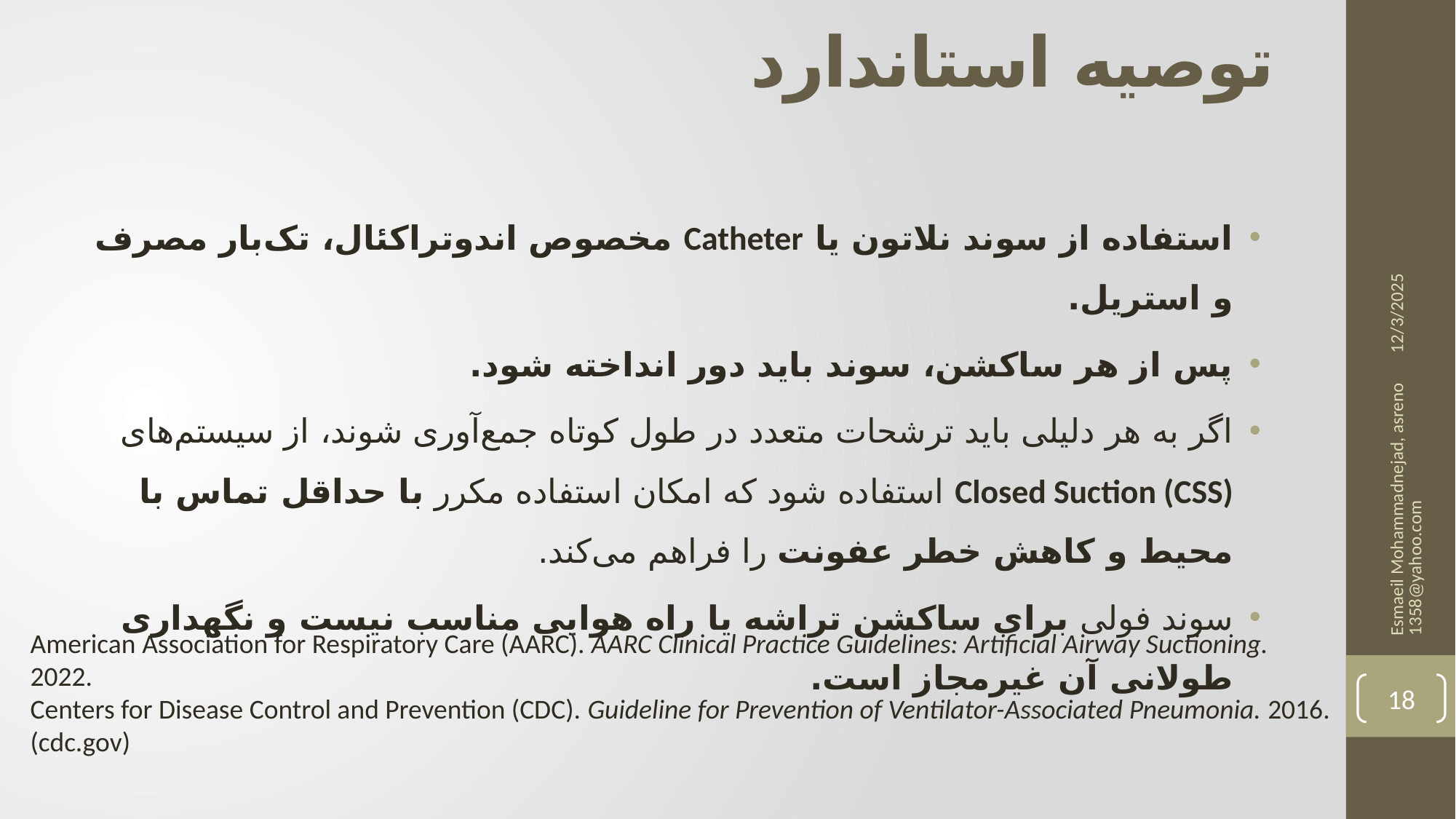

# توصیه استاندارد
12/3/2025
استفاده از سوند نلاتون یا Catheter مخصوص اندوتراکئال، تک‌بار مصرف و استریل.
پس از هر ساکشن، سوند باید دور انداخته شود.
اگر به هر دلیلی باید ترشحات متعدد در طول کوتاه جمع‌آوری شوند، از سیستم‌های Closed Suction (CSS) استفاده شود که امکان استفاده مکرر با حداقل تماس با محیط و کاهش خطر عفونت را فراهم می‌کند.
سوند فولی برای ساکشن تراشه یا راه هوایی مناسب نیست و نگهداری طولانی آن غیرمجاز است.

Esmaeil Mohammadnejad, asreno1358@yahoo.com
American Association for Respiratory Care (AARC). AARC Clinical Practice Guidelines: Artificial Airway Suctioning. 2022.
Centers for Disease Control and Prevention (CDC). Guideline for Prevention of Ventilator-Associated Pneumonia. 2016. (cdc.gov)
18